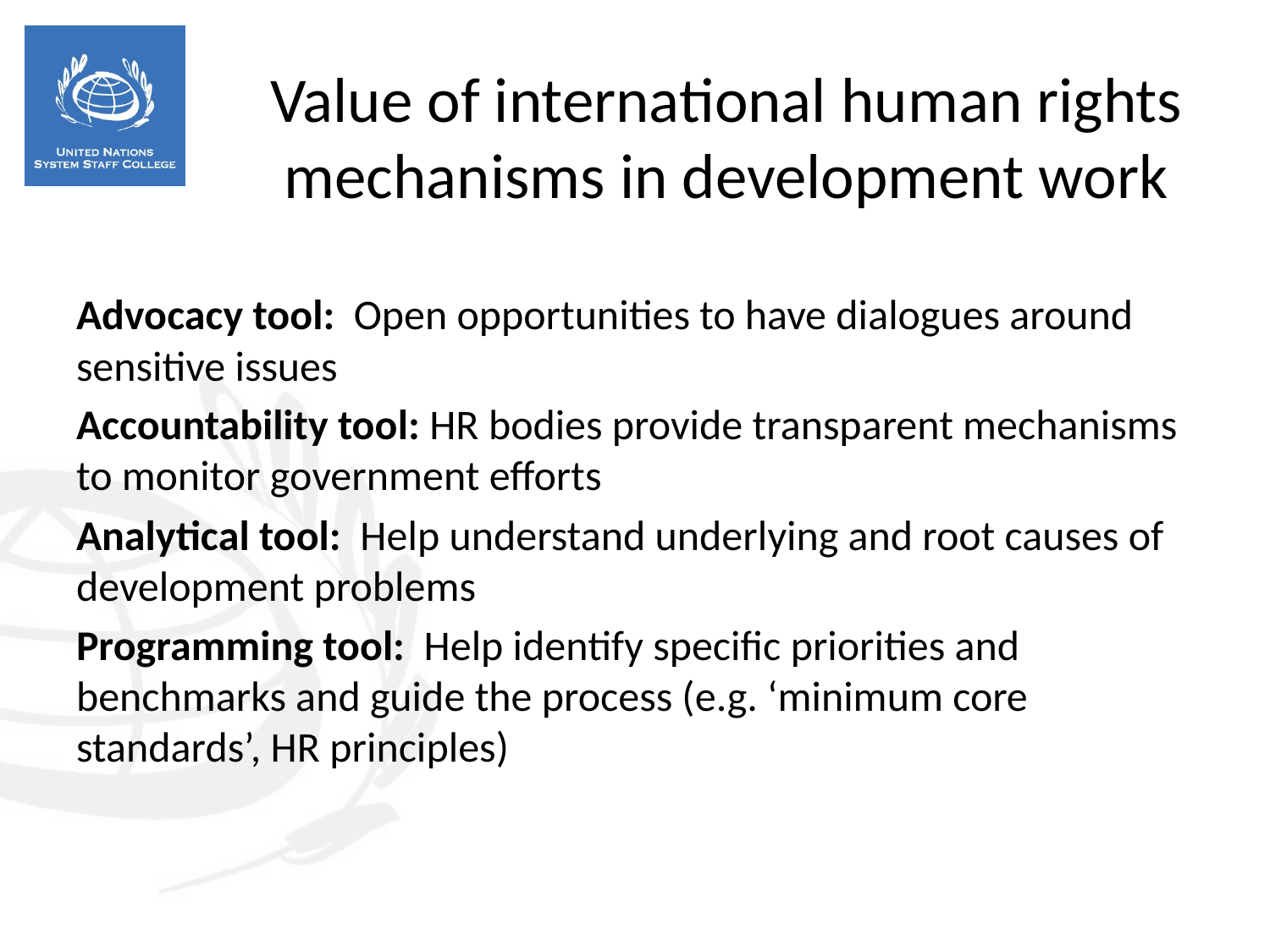

Advocacy tool:  Open opportunities to have dialogues around sensitive issues
Accountability tool: HR bodies provide transparent mechanisms to monitor government efforts
Analytical tool:  Help understand underlying and root causes of development problems
Programming tool:  Help identify specific priorities and benchmarks and guide the process (e.g. ‘minimum core standards’, HR principles)
Value of international human rights mechanisms in development work